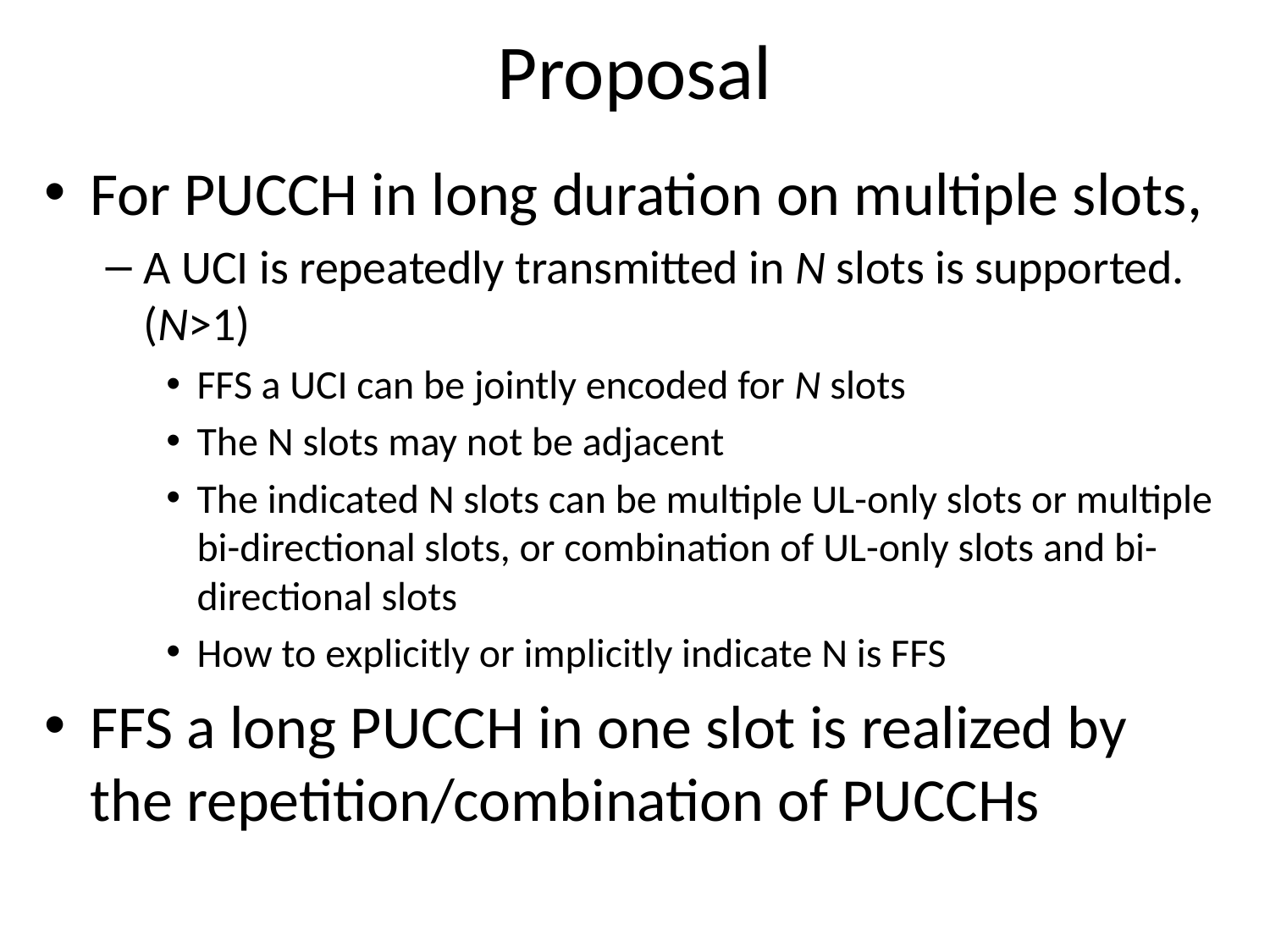

# Proposal
For PUCCH in long duration on multiple slots,
A UCI is repeatedly transmitted in N slots is supported. (N>1)
FFS a UCI can be jointly encoded for N slots
The N slots may not be adjacent
The indicated N slots can be multiple UL-only slots or multiple bi-directional slots, or combination of UL-only slots and bi-directional slots
How to explicitly or implicitly indicate N is FFS
FFS a long PUCCH in one slot is realized by the repetition/combination of PUCCHs